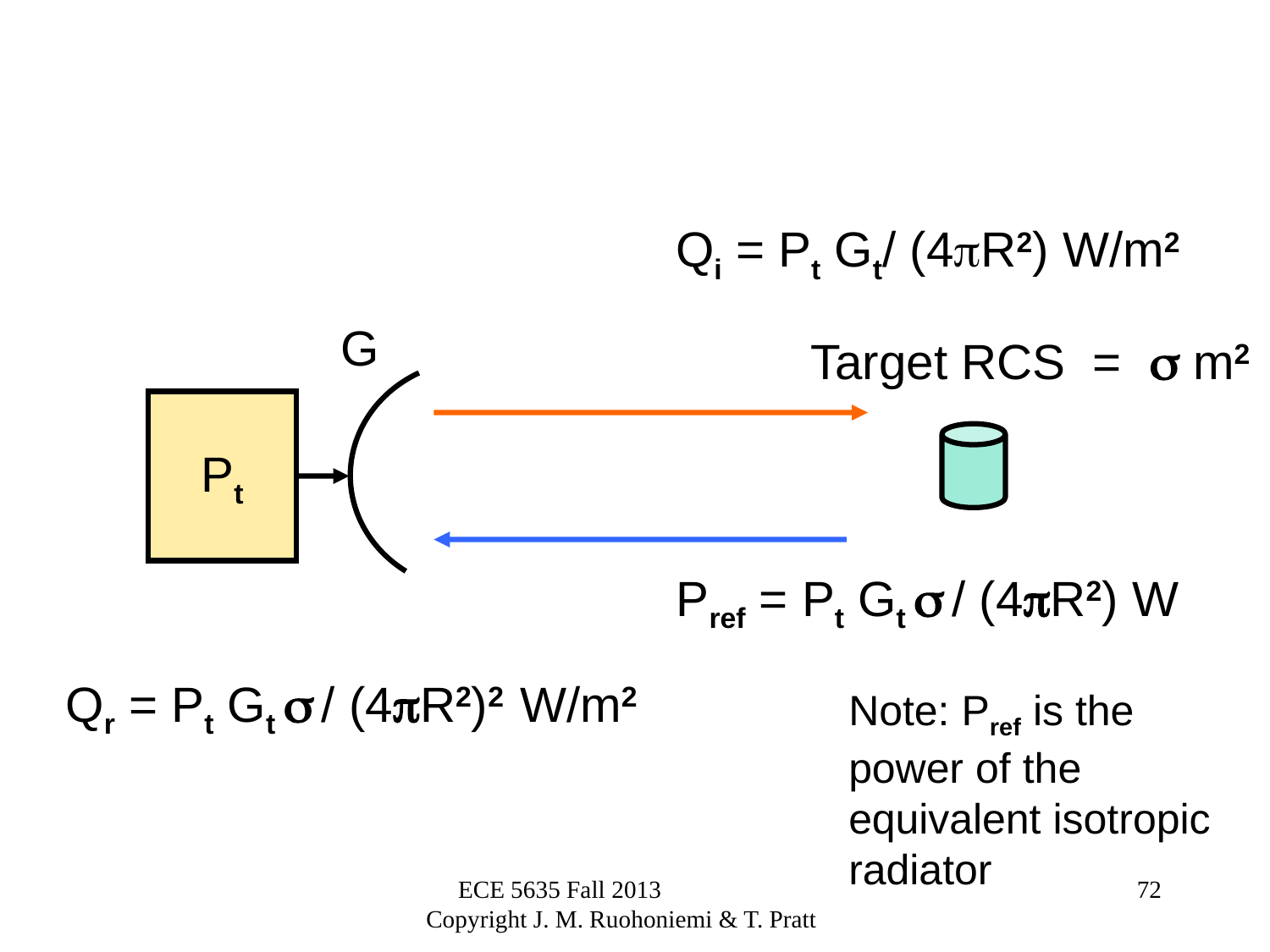

Qi = Pt Gt/ (4πR2) W/m2

Target RCS  =  σ m2
G

Pt

Pref = Pt Gt σ / (4πR2) W

Qr = Pt Gt σ / (4πR2)2  W/m2

Note: Pref is the power of the equivalent isotropic radiator
ECE 5635 Fall 2013                      Copyright J. M. Ruohoniemi & T. Pratt
72